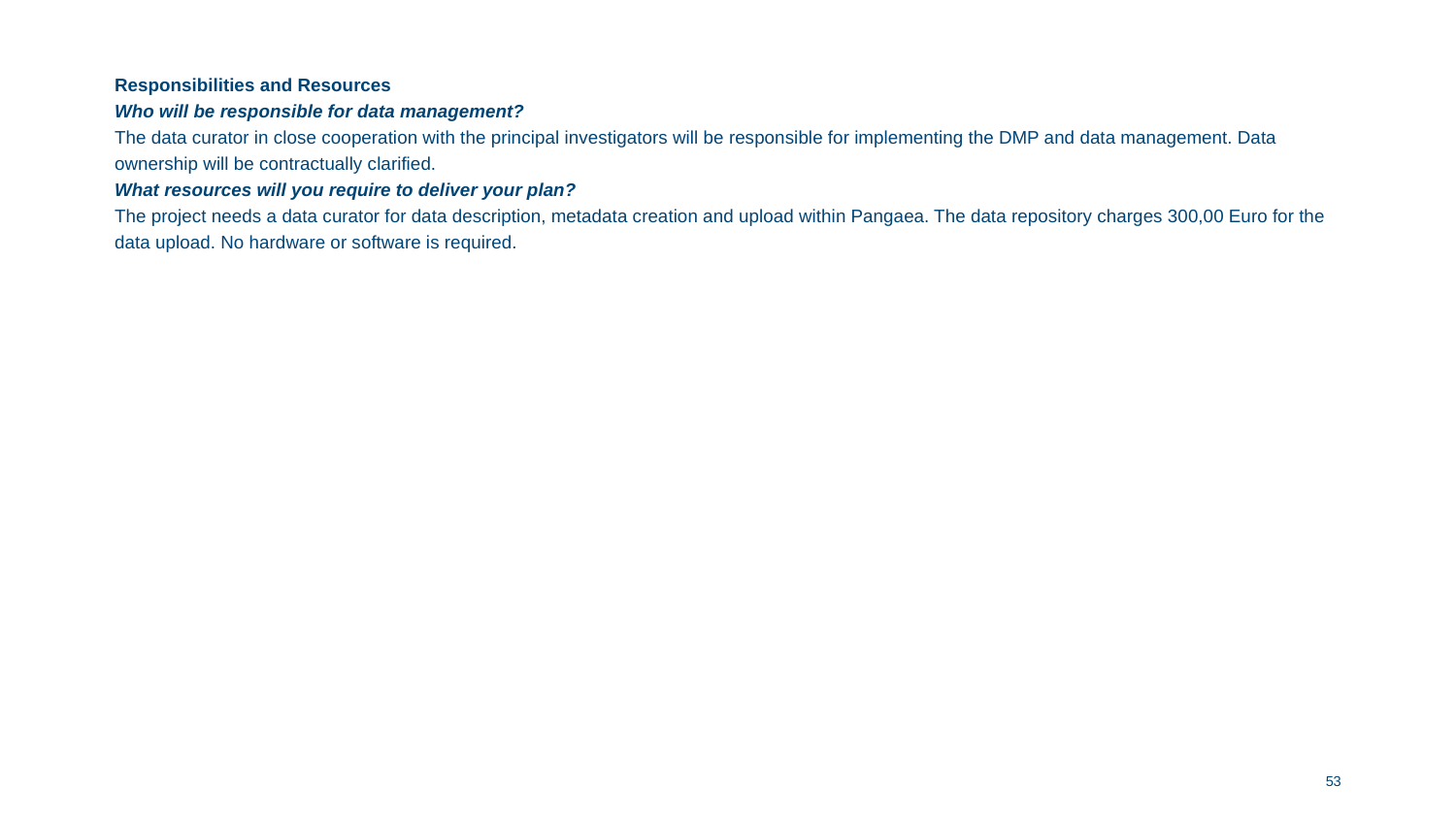

Responsibilities and Resources
Who will be responsible for data management?
The data curator in close cooperation with the principal investigators will be responsible for implementing the DMP and data management. Data ownership will be contractually clarified.
What resources will you require to deliver your plan?
The project needs a data curator for data description, metadata creation and upload within Pangaea. The data repository charges 300,00 Euro for the data upload. No hardware or software is required.

53